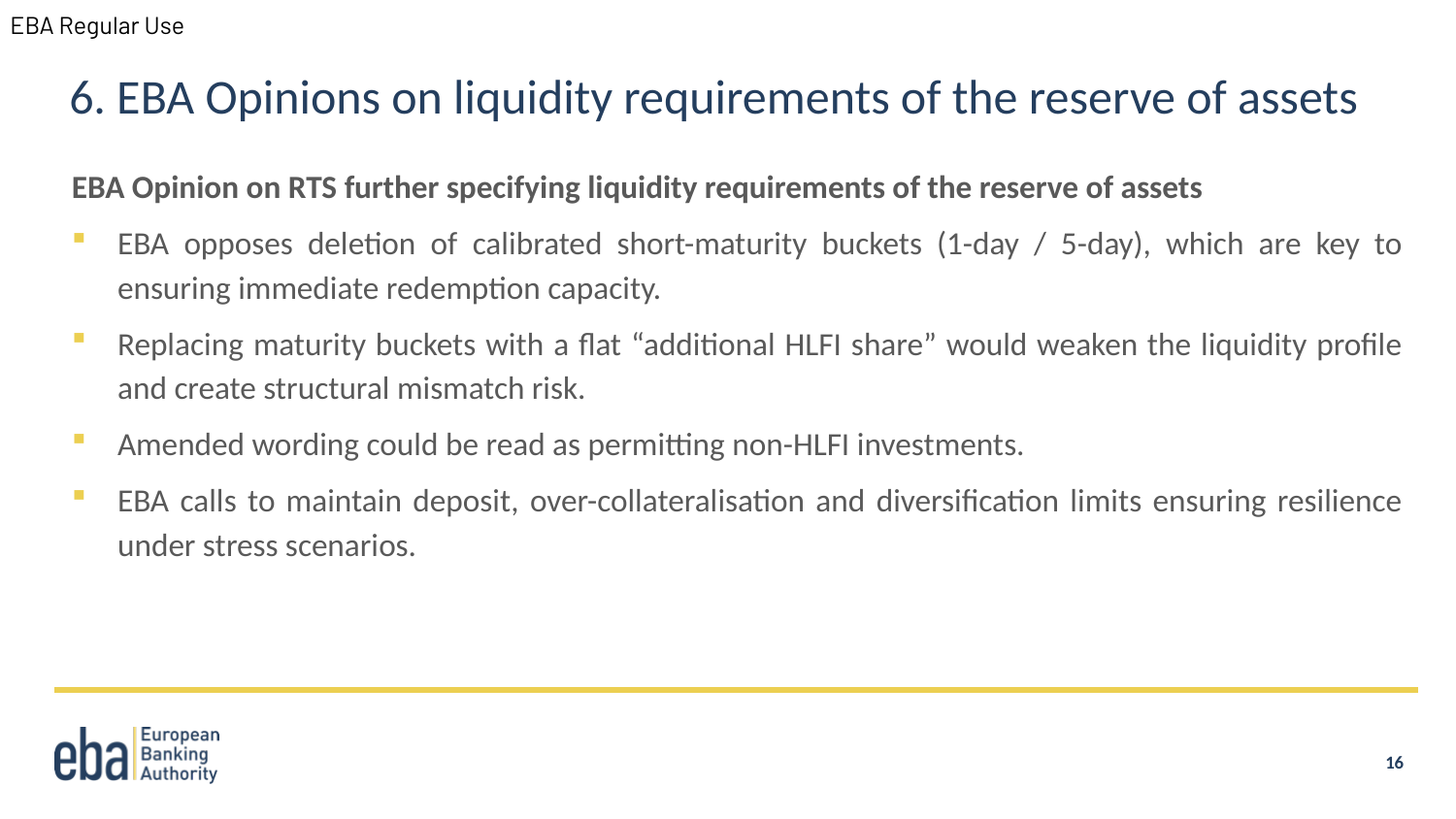

# 6. EBA Opinions on liquidity requirements of the reserve of assets
EBA Opinion on RTS further specifying liquidity requirements of the reserve of assets
EBA opposes deletion of calibrated short-maturity buckets (1-day / 5-day), which are key to ensuring immediate redemption capacity.
Replacing maturity buckets with a flat “additional HLFI share” would weaken the liquidity profile and create structural mismatch risk.
Amended wording could be read as permitting non-HLFI investments.
EBA calls to maintain deposit, over-collateralisation and diversification limits ensuring resilience under stress scenarios.
16